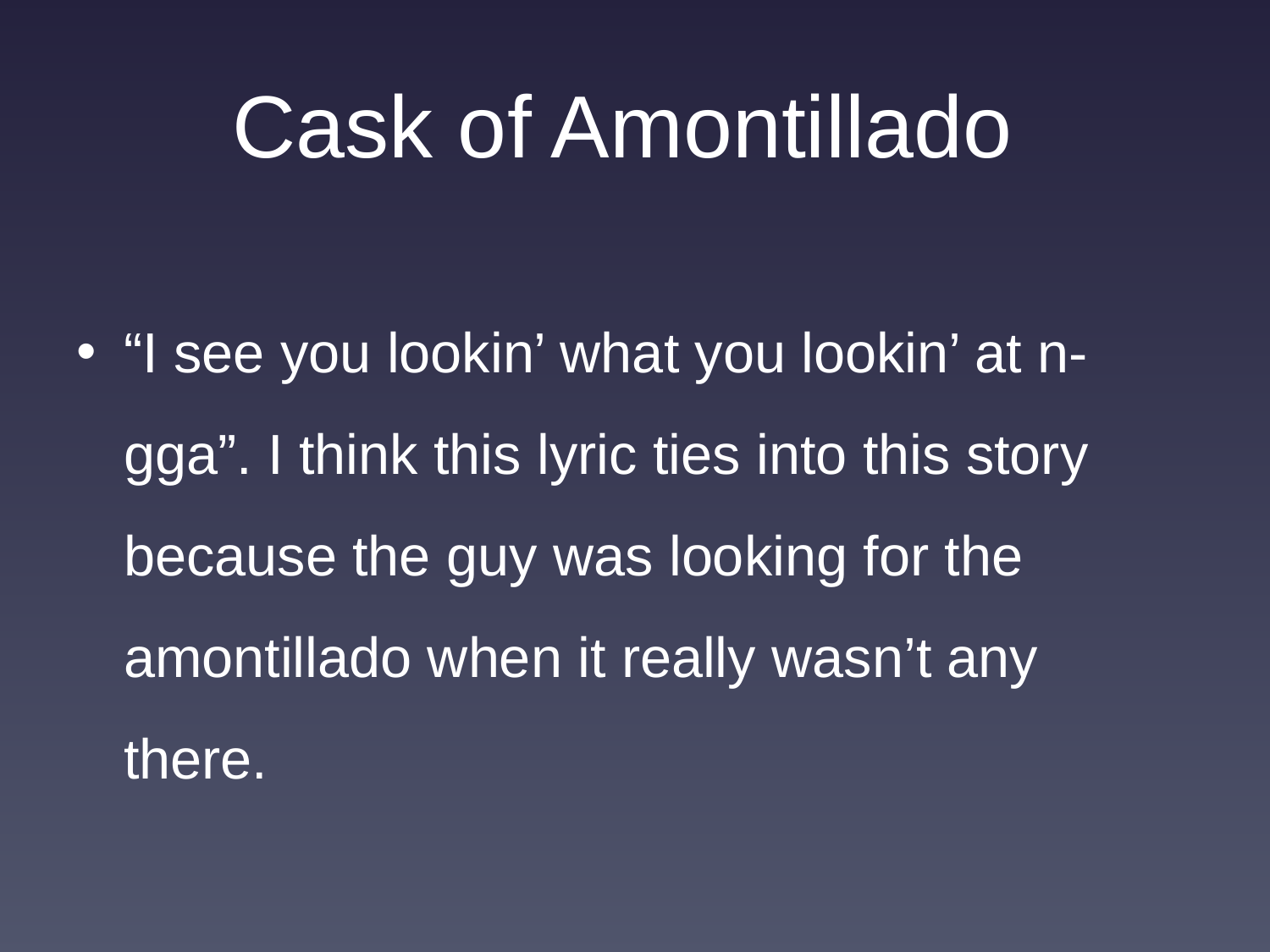

# Cask of Amontillado
“I see you lookin’ what you lookin’ at n-gga”. I think this lyric ties into this story because the guy was looking for the amontillado when it really wasn’t any there.